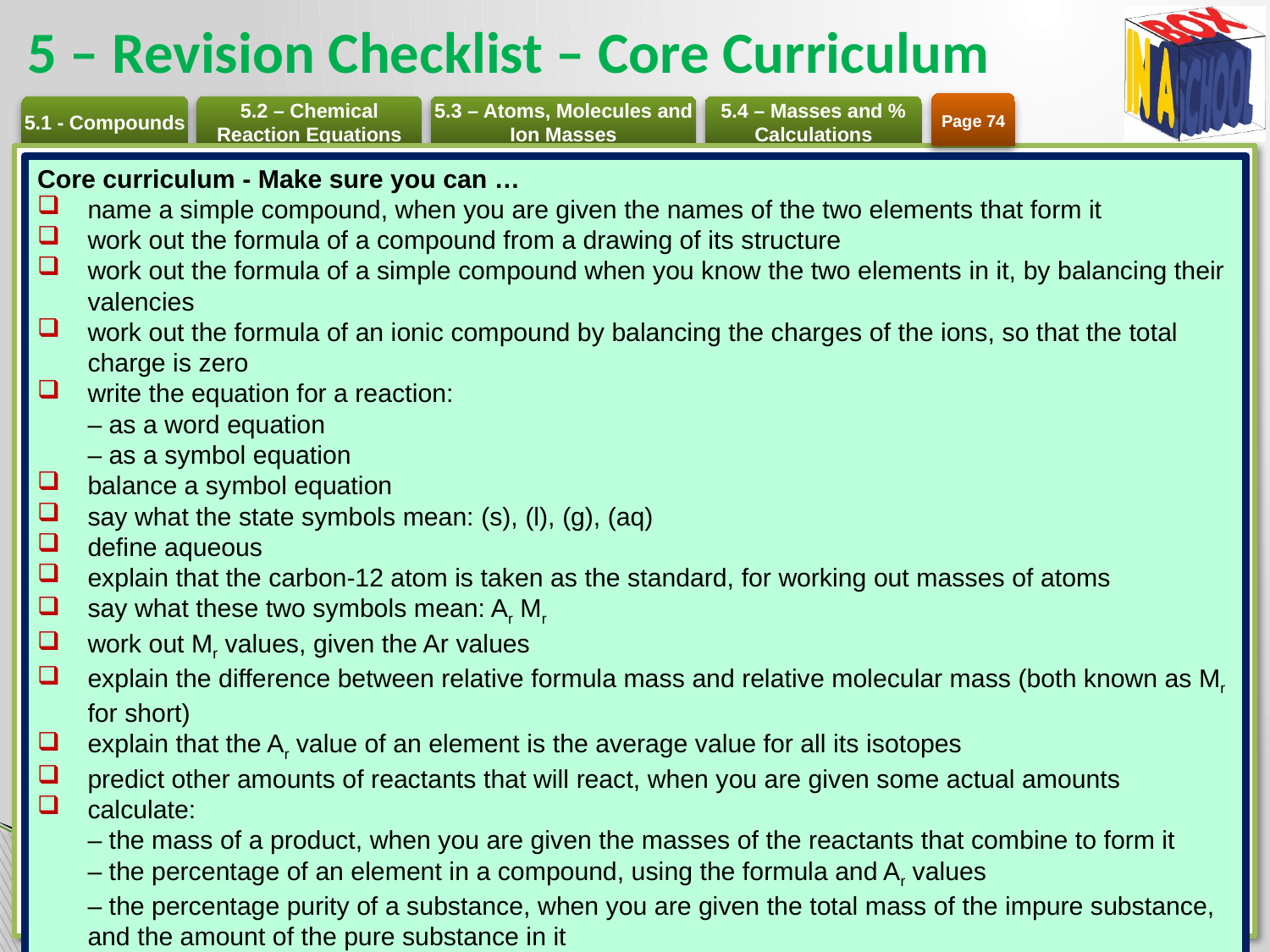

# 5 – Revision Checklist – Core Curriculum
Page 74
Core curriculum - Make sure you can …
name a simple compound, when you are given the names of the two elements that form it
work out the formula of a compound from a drawing of its structure
work out the formula of a simple compound when you know the two elements in it, by balancing their valencies
work out the formula of an ionic compound by balancing the charges of the ions, so that the total charge is zero
write the equation for a reaction:
– as a word equation
– as a symbol equation
balance a symbol equation
say what the state symbols mean: (s), (l), (g), (aq)
define aqueous
explain that the carbon-12 atom is taken as the standard, for working out masses of atoms
say what these two symbols mean: Ar Mr
work out Mr values, given the Ar values
explain the difference between relative formula mass and relative molecular mass (both known as Mr for short)
explain that the Ar value of an element is the average value for all its isotopes
predict other amounts of reactants that will react, when you are given some actual amounts
calculate:
– the mass of a product, when you are given the masses of the reactants that combine to form it
– the percentage of an element in a compound, using the formula and Ar values
– the percentage purity of a substance, when you are given the total mass of the impure substance, and the amount of the pure substance in it